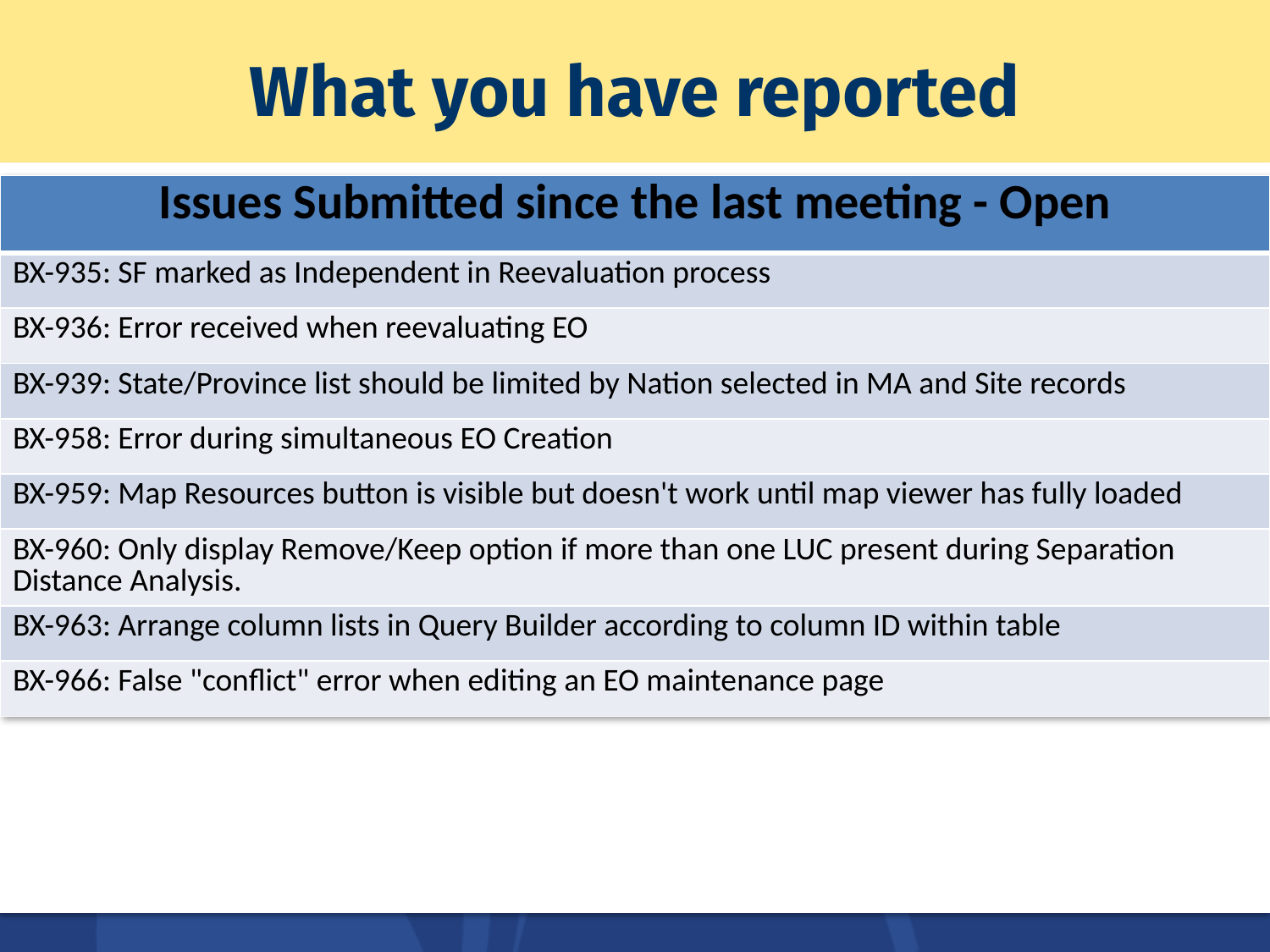

# What you have reported
| Issues Submitted since the last meeting - Open |
| --- |
| BX-935: SF marked as Independent in Reevaluation process |
| BX-936: Error received when reevaluating EO |
| BX-939: State/Province list should be limited by Nation selected in MA and Site records |
| BX-958: Error during simultaneous EO Creation |
| BX-959: Map Resources button is visible but doesn't work until map viewer has fully loaded |
| BX-960: Only display Remove/Keep option if more than one LUC present during Separation Distance Analysis. |
| BX-963: Arrange column lists in Query Builder according to column ID within table |
| BX-966: False "conflict" error when editing an EO maintenance page |